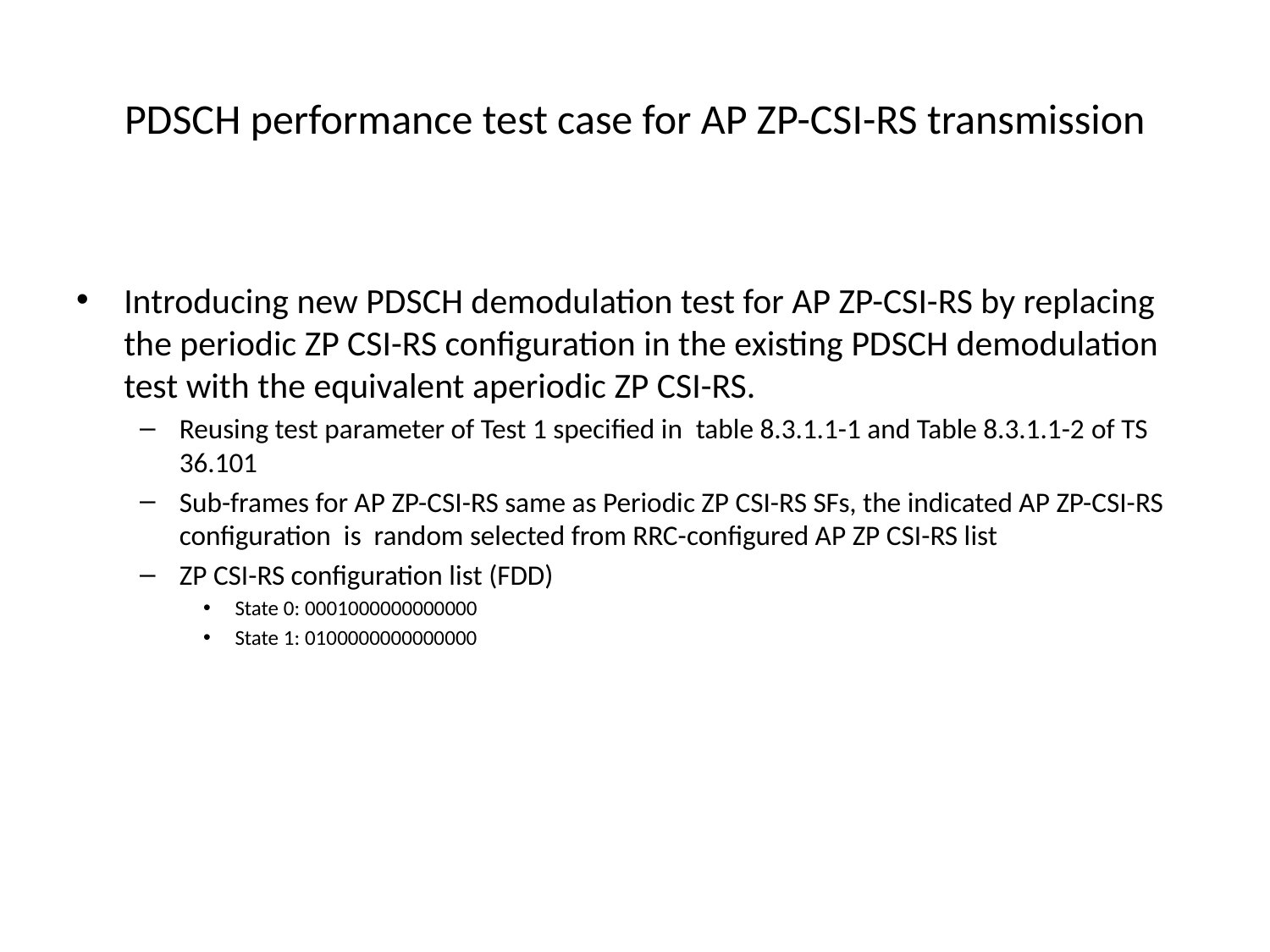

# PDSCH performance test case for AP ZP-CSI-RS transmission

Introducing new PDSCH demodulation test for AP ZP-CSI-RS by replacing the periodic ZP CSI-RS configuration in the existing PDSCH demodulation test with the equivalent aperiodic ZP CSI-RS.
Reusing test parameter of Test 1 specified in  table 8.3.1.1-1 and Table 8.3.1.1-2 of TS 36.101
Sub-frames for AP ZP-CSI-RS same as Periodic ZP CSI-RS SFs, the indicated AP ZP-CSI-RS configuration  is  random selected from RRC-configured AP ZP CSI-RS list
ZP CSI-RS configuration list (FDD)
State 0: 0001000000000000
State 1: 0100000000000000